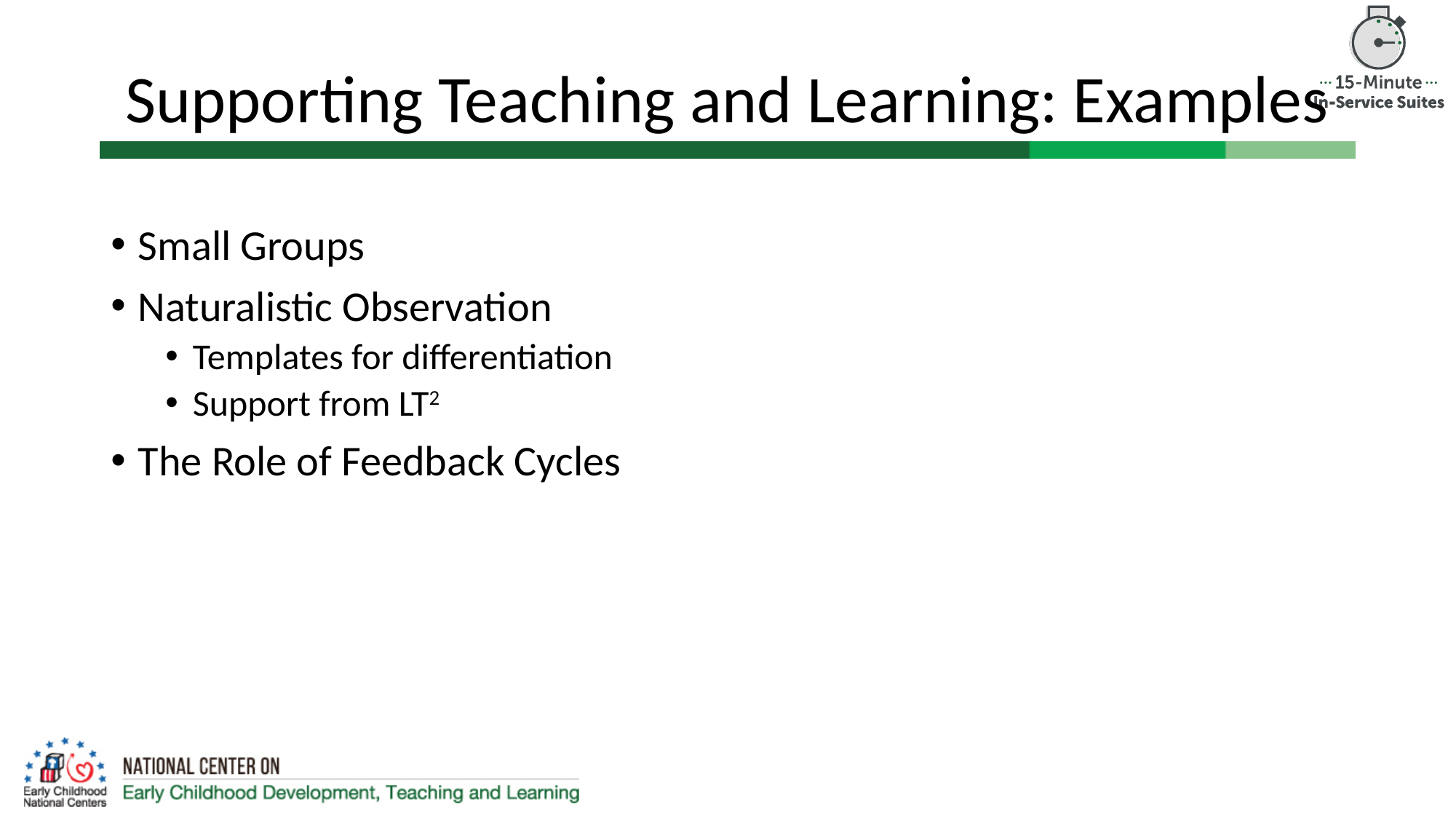

# Supporting Teaching and Learning: Examples
Small Groups
Naturalistic Observation
Templates for differentiation
Support from LT2
The Role of Feedback Cycles